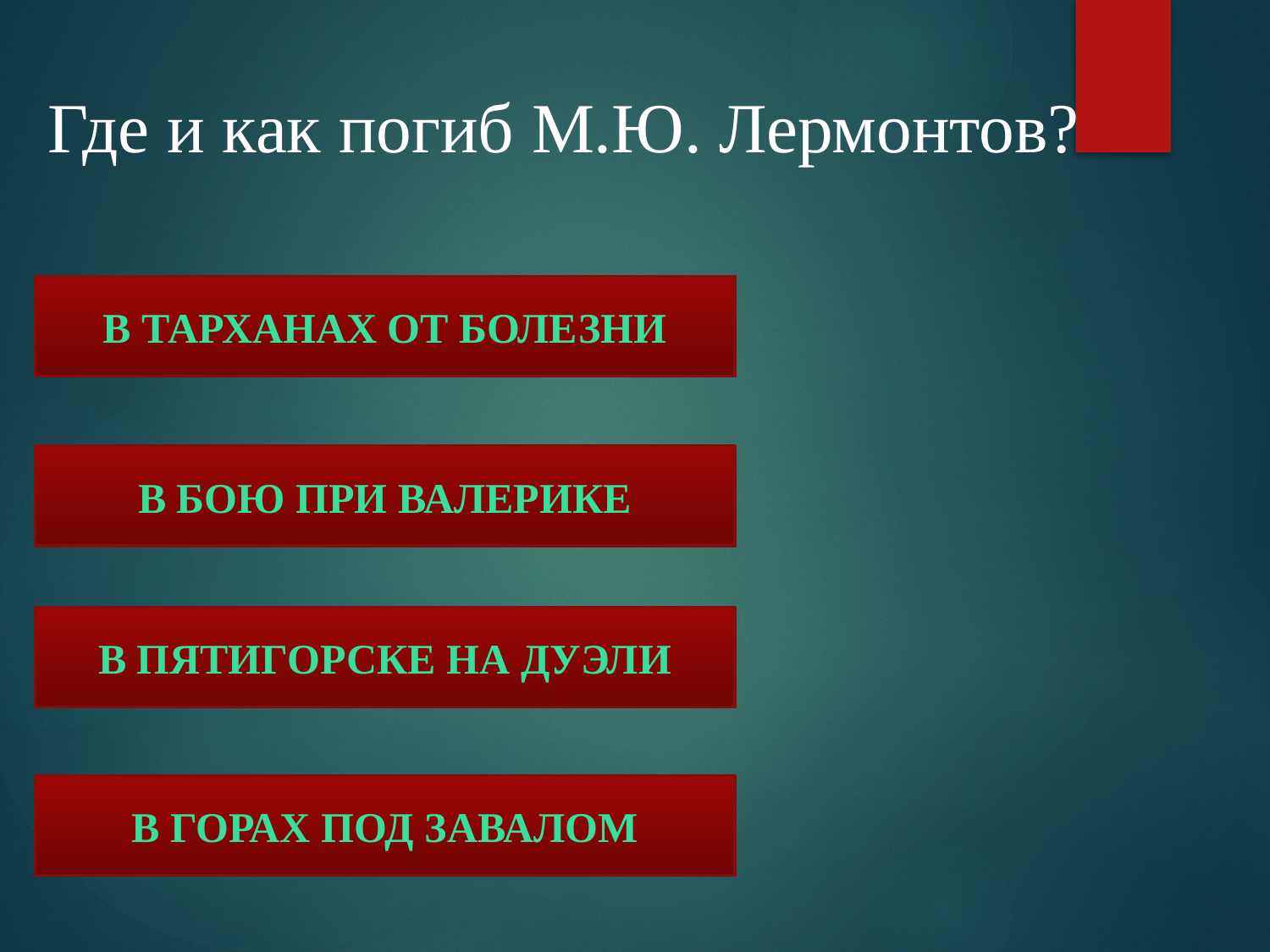

Где и как погиб М.Ю. Лермонтов?
В тарханах от болезни
В бою при валерике
В пятигорске на дуэли
В горах под завалом